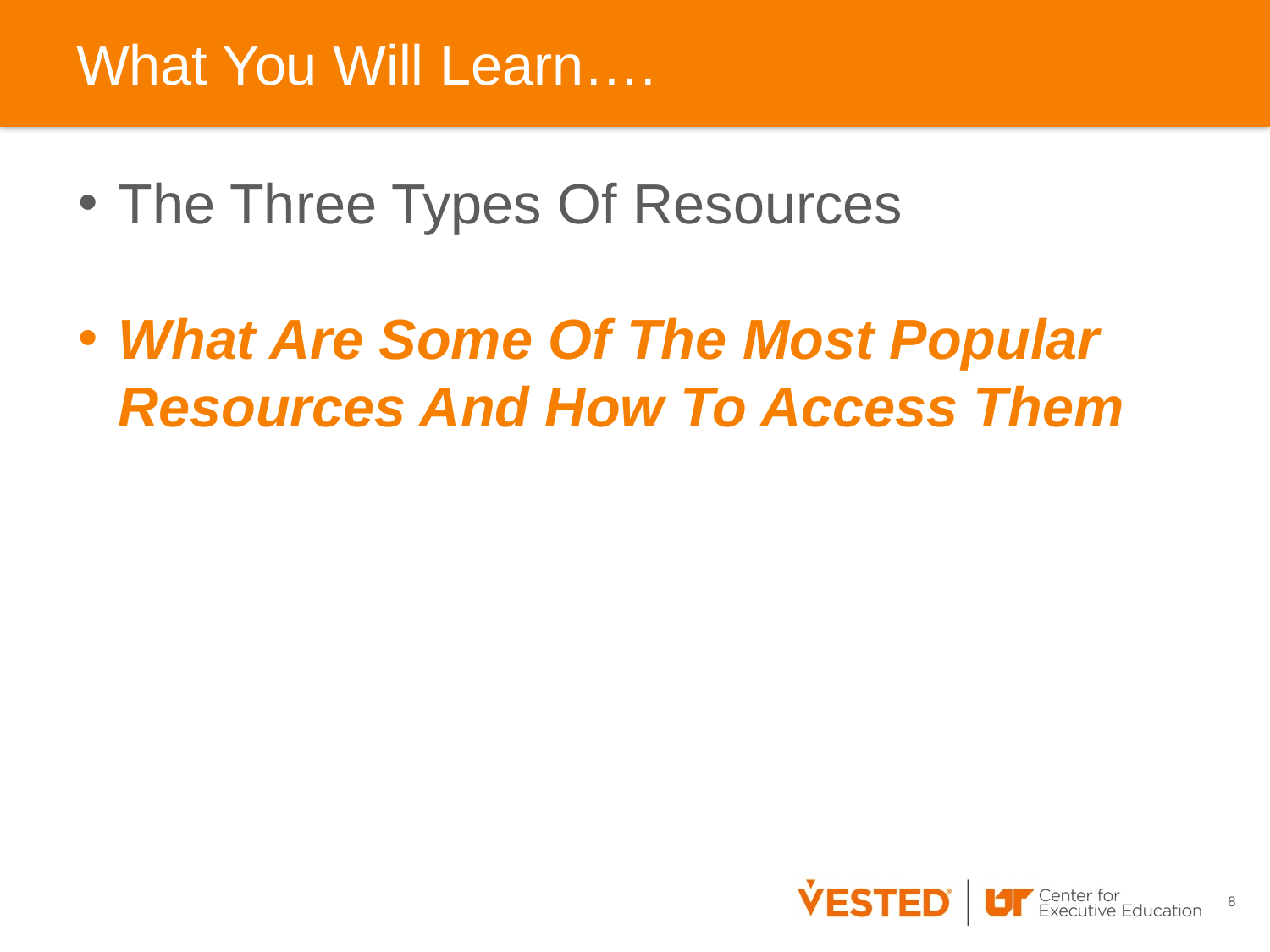

# What You Will Learn….
The Three Types Of Resources

What Are Some Of The Most Popular Resources And How To Access Them

8